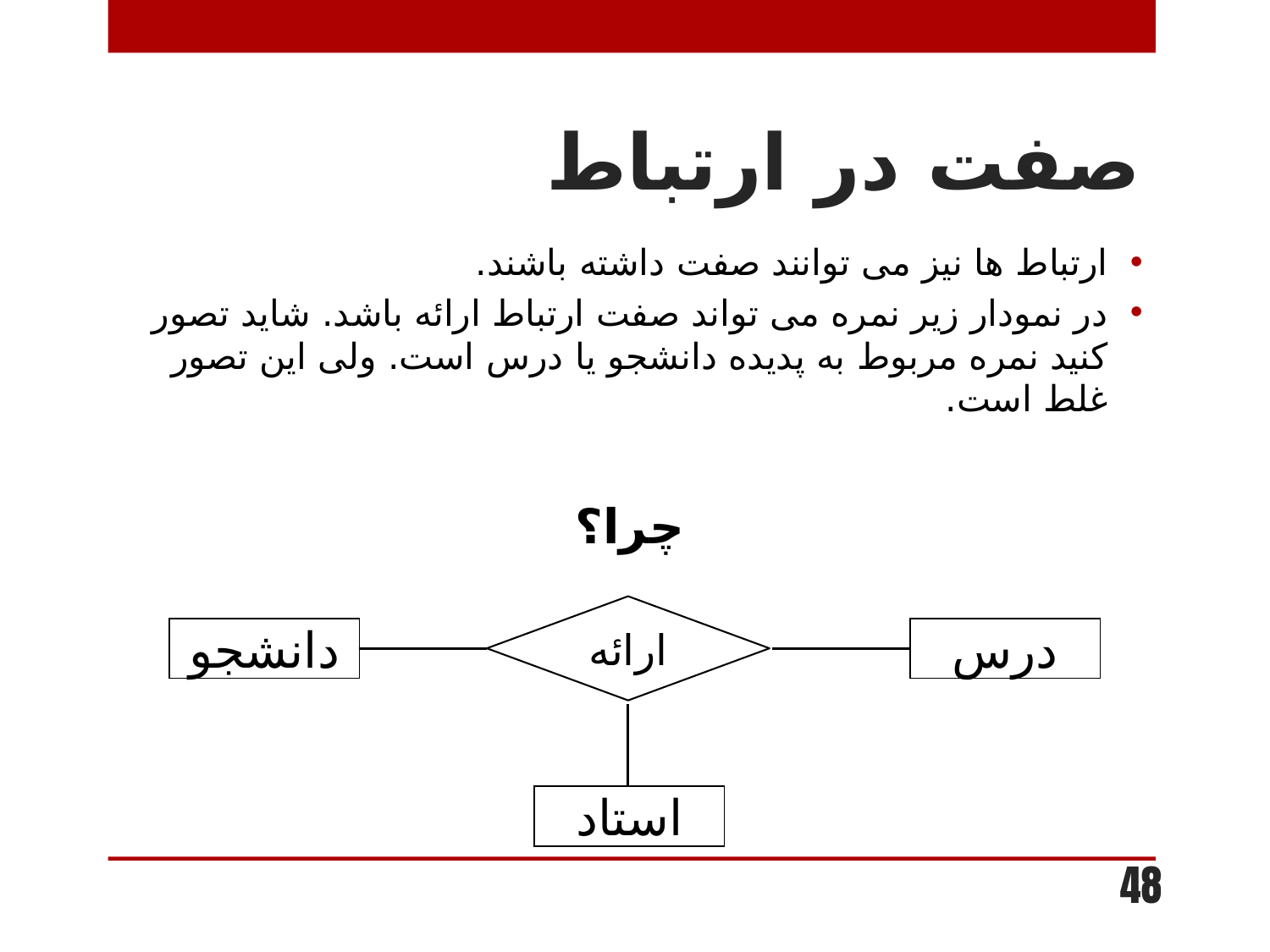

# صفت در ارتباط
ارتباط ها نیز می توانند صفت داشته باشند.
در نمودار زیر نمره می تواند صفت ارتباط ارائه باشد. شاید تصور کنید نمره مربوط به پدیده دانشجو یا درس است. ولی این تصور غلط است.

چرا؟
ارائه
درس
دانشجو
استاد
48